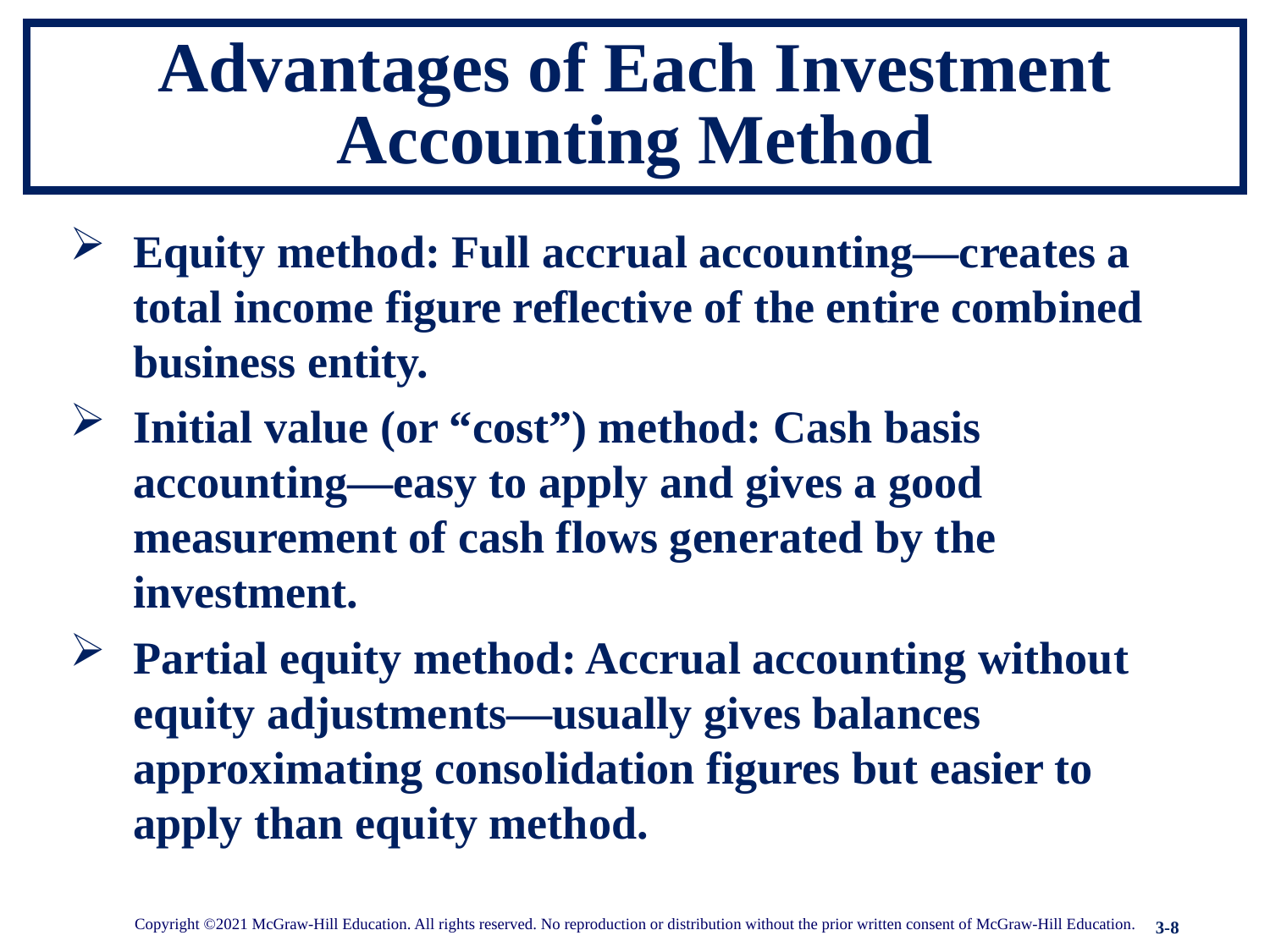

# Advantages of Each Investment Accounting Method
Equity method: Full accrual accounting—creates a total income figure reflective of the entire combined business entity.
Initial value (or “cost”) method: Cash basis accounting—easy to apply and gives a good measurement of cash flows generated by the investment.
Partial equity method: Accrual accounting without equity adjustments—usually gives balances approximating consolidation figures but easier to apply than equity method.
Copyright ©2021 McGraw-Hill Education. All rights reserved. No reproduction or distribution without the prior written consent of McGraw-Hill Education.
3-8